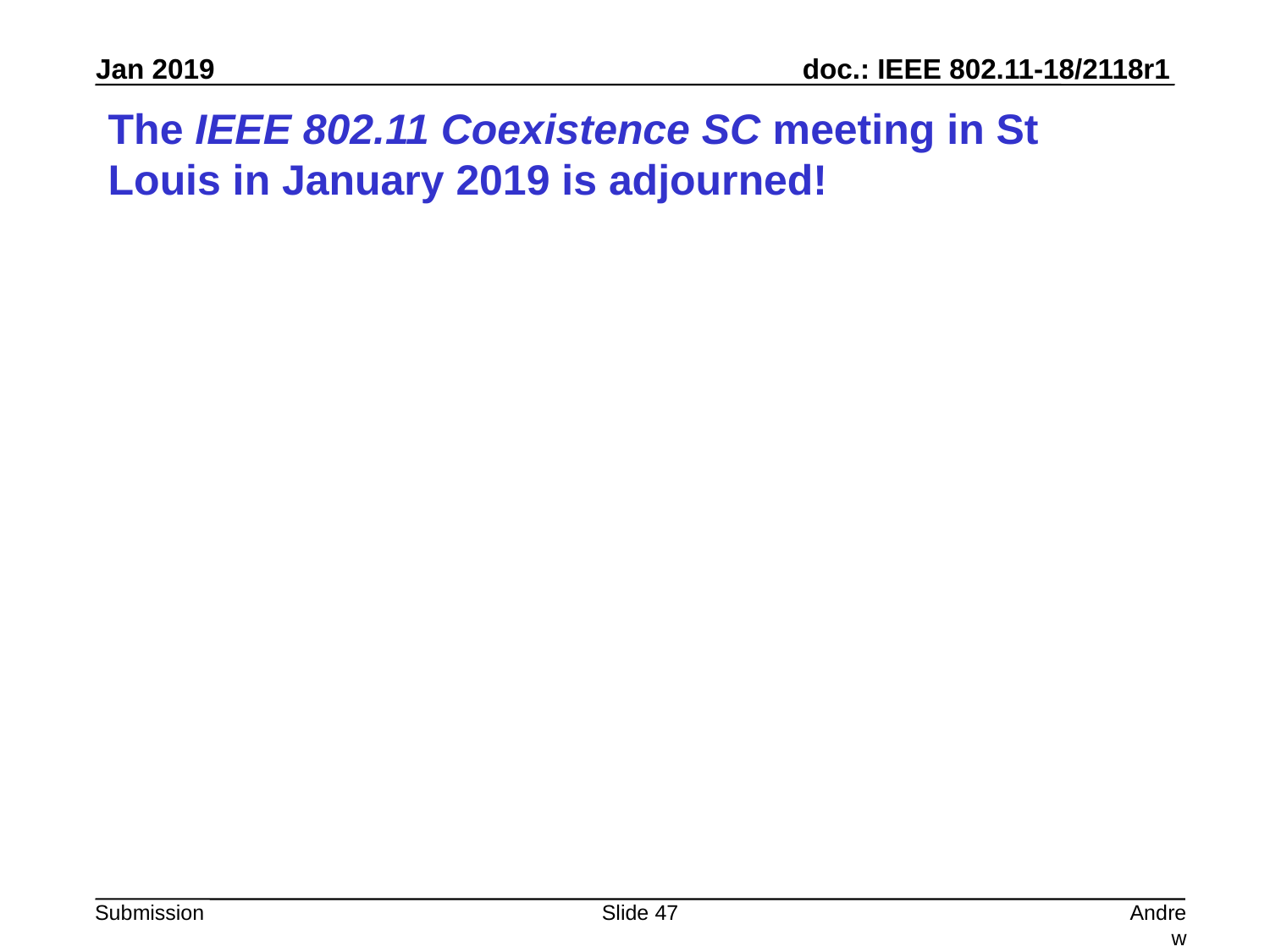

# The IEEE 802.11 Coexistence SC meeting in St Louis in January 2019 is adjourned!

Slide 47
Andrew Myles, Cisco